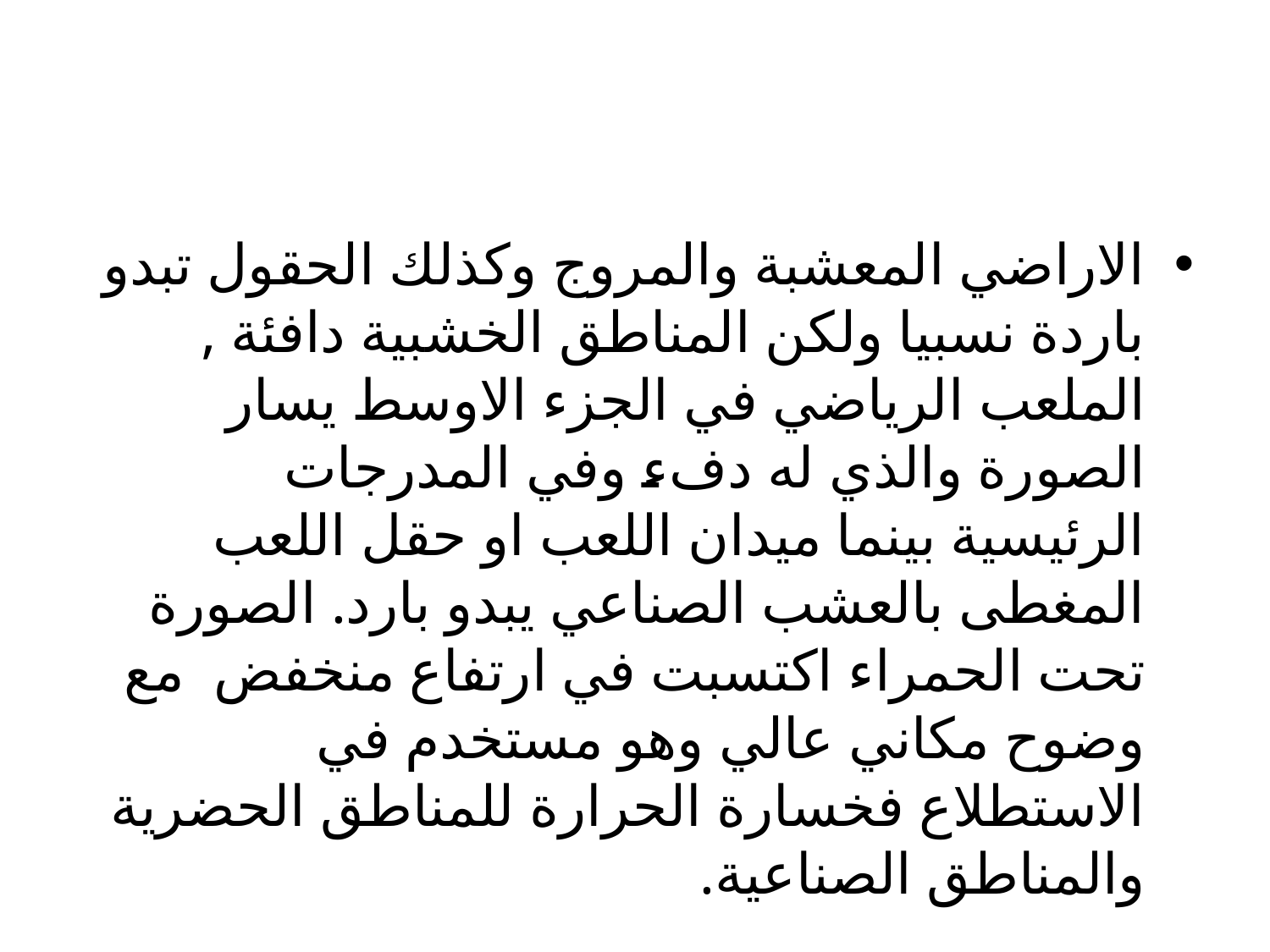

الاراضي المعشبة والمروج وكذلك الحقول تبدو باردة نسبيا ولكن المناطق الخشبية دافئة , الملعب الرياضي في الجزء الاوسط يسار الصورة والذي له دفء وفي المدرجات الرئيسية بينما ميدان اللعب او حقل اللعب المغطى بالعشب الصناعي يبدو بارد. الصورة تحت الحمراء اكتسبت في ارتفاع منخفض  مع وضوح مكاني عالي وهو مستخدم في الاستطلاع فخسارة الحرارة للمناطق الحضرية والمناطق الصناعية.